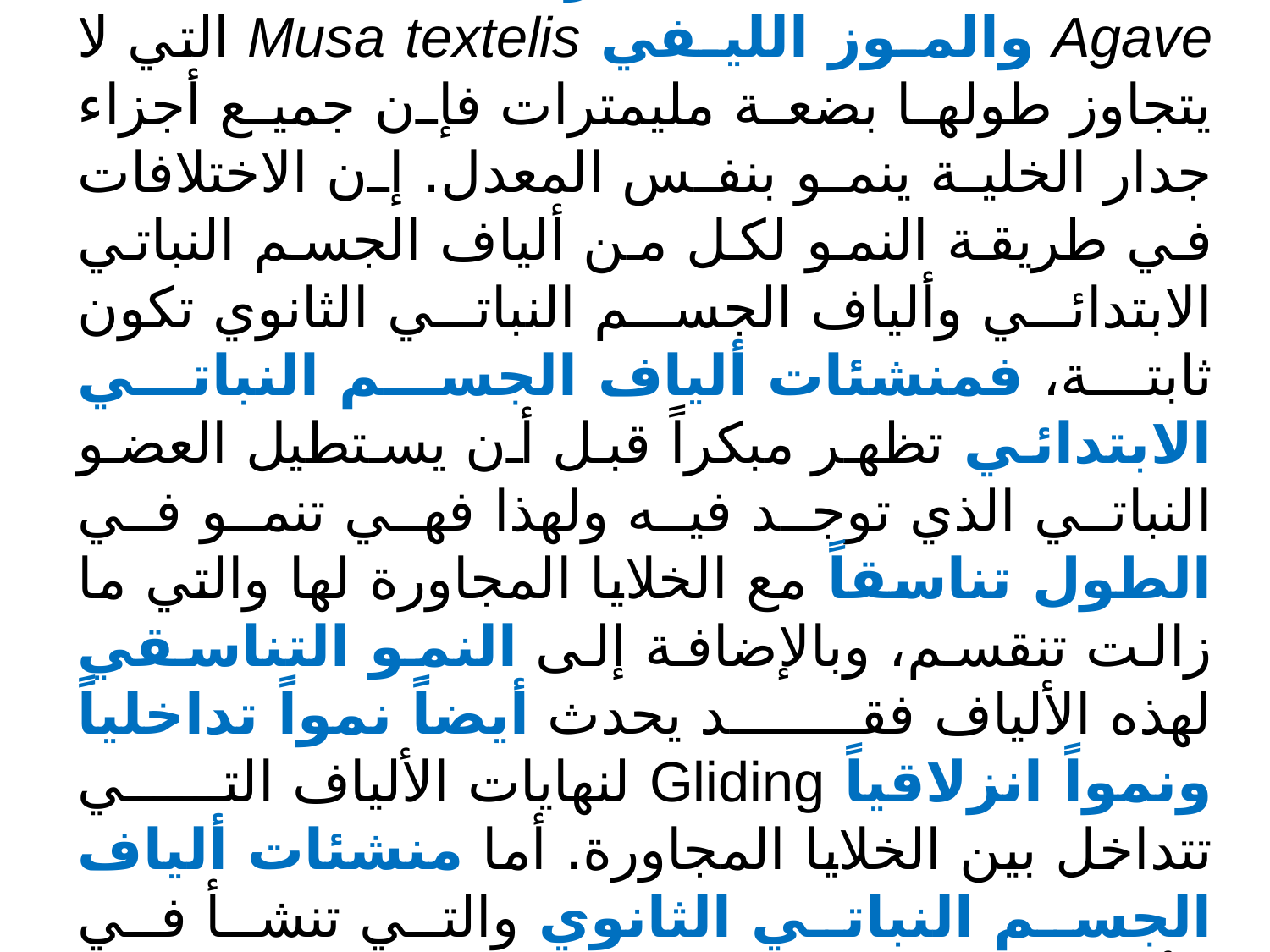

أما الأليـاف القصيرة مثل ألياف الأجاف Agave والمـوز الليـفي Musa textelis التي لا يتجاوز طولها بضعة مليمترات فإن جميع أجزاء جدار الخلية ينمو بنفس المعدل. إن الاختلافات في طريقة النمو لكل من ألياف الجسم النباتي الابتدائي وألياف الجسم النباتي الثانوي تكون ثابتة، فمنشئات ألياف الجسم النباتي الابتدائي تظهر مبكراً قبل أن يستطيل العضو النباتي الذي توجد فيه ولهذا فهي تنمو في الطول تناسقاً مع الخلايا المجاورة لها والتي ما زالت تنقسم، وبالإضافة إلى النمو التناسقي لهذه الألياف فقد يحدث أيضاً نمواً تداخلياً ونمواً انزلاقياً Gliding لنهايات الألياف التي تتداخل بين الخلايا المجاورة. أما منشئات ألياف الجسم النباتي الثانوي والتي تنشأ في الأعضاء التي توقفت عن الاستطالة فإن نمو الألياف يكون نمواً تداخلياً قمياً.